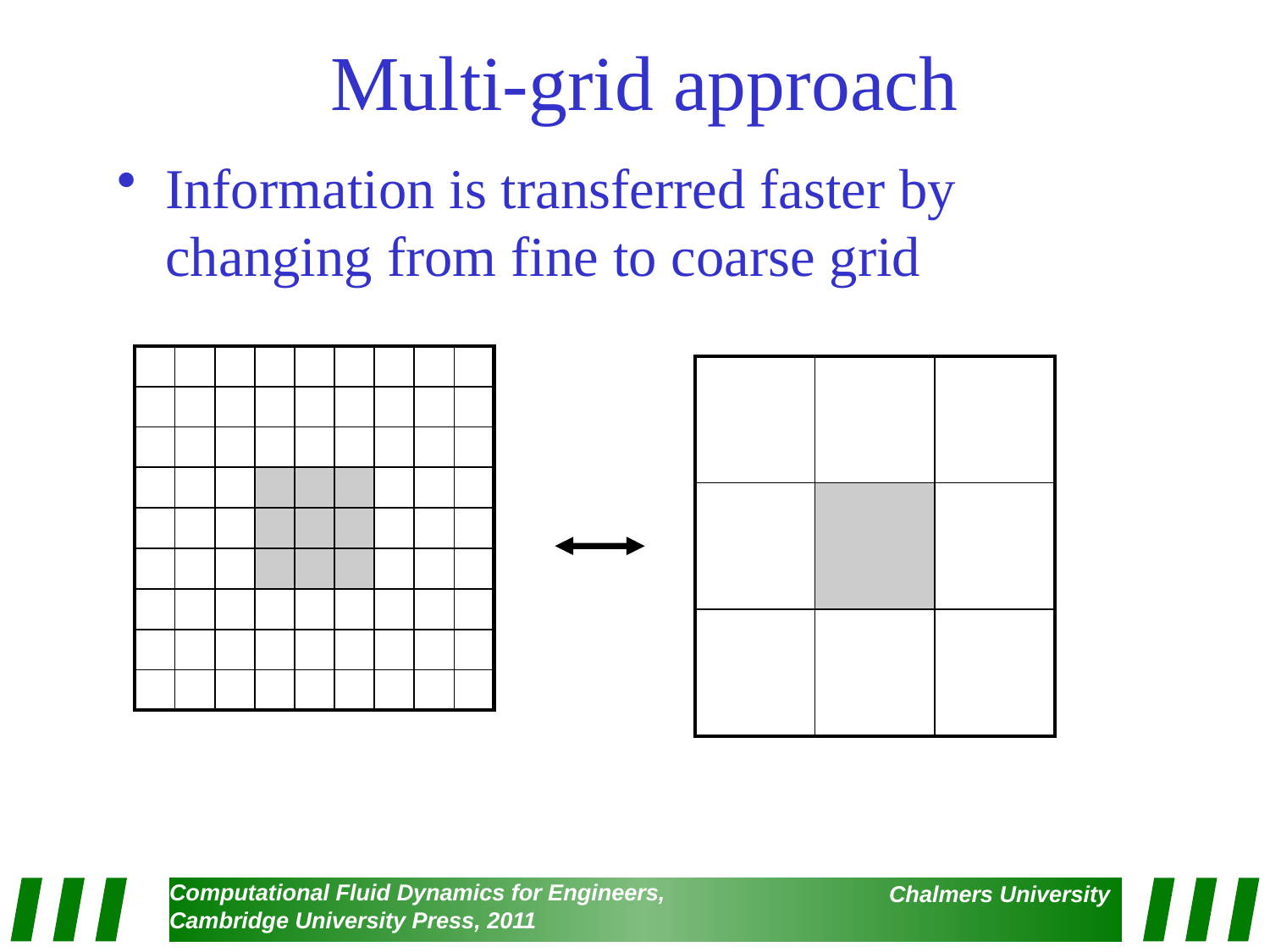

# Multi-grid approach
Information is transferred faster by changing from fine to coarse grid
|  |  |  |  |  |  |  |  |  |
| --- | --- | --- | --- | --- | --- | --- | --- | --- |
|  |  |  |  |  |  |  |  |  |
|  |  |  |  |  |  |  |  |  |
|  |  |  |  |  |  |  |  |  |
|  |  |  |  |  |  |  |  |  |
|  |  |  |  |  |  |  |  |  |
|  |  |  |  |  |  |  |  |  |
|  |  |  |  |  |  |  |  |  |
|  |  |  |  |  |  |  |  |  |
|  |  |  |
| --- | --- | --- |
|  |  |  |
|  |  |  |